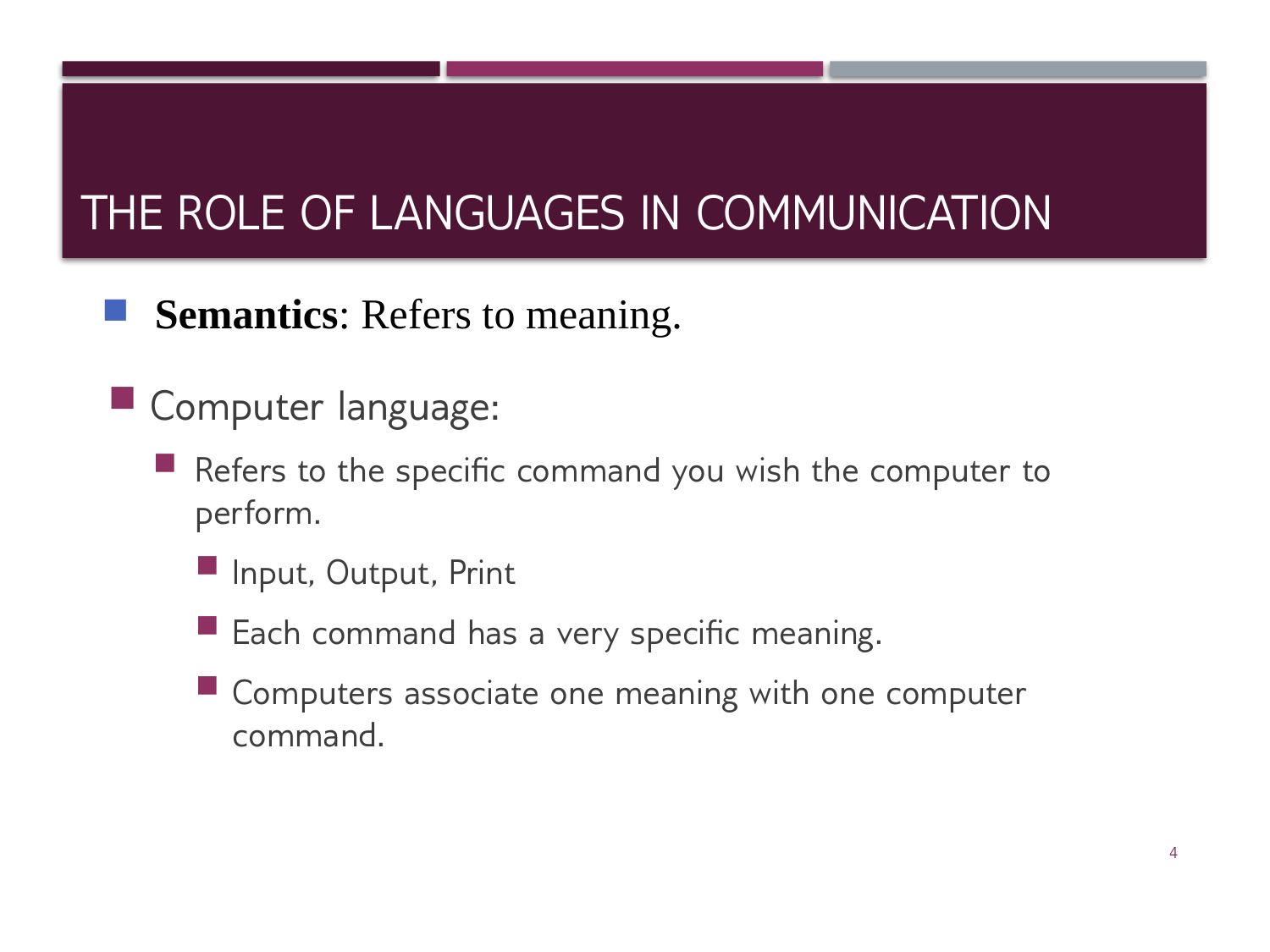

# The Role of Languages in Communication
Semantics: Refers to meaning.
Computer language:
Refers to the specific command you wish the computer to perform.
Input, Output, Print
Each command has a very specific meaning.
Computers associate one meaning with one computer command.
4